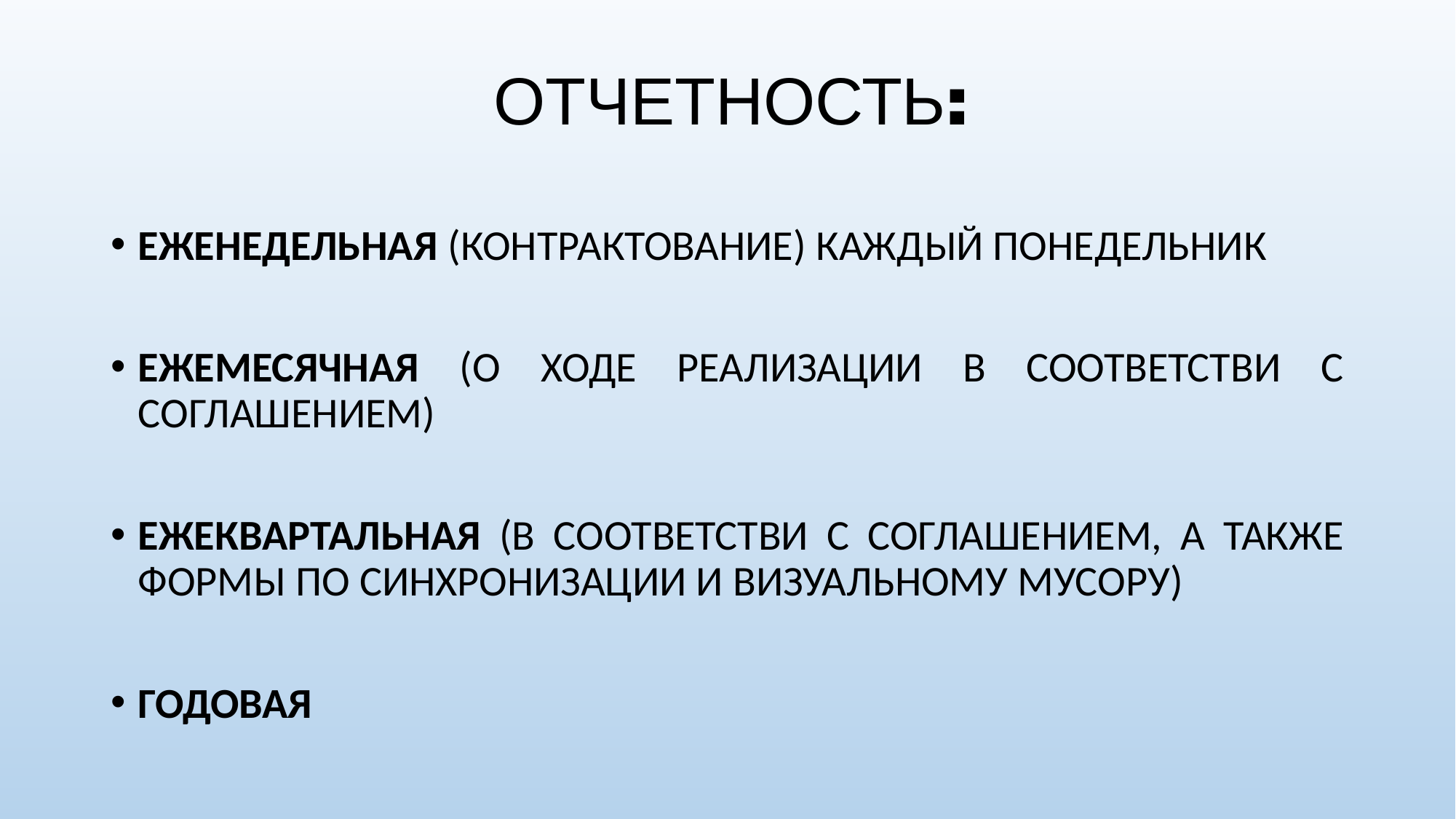

# ОТЧЕТНОСТЬ:
ЕЖЕНЕДЕЛЬНАЯ (КОНТРАКТОВАНИЕ) КАЖДЫЙ ПОНЕДЕЛЬНИК

ЕЖЕМЕСЯЧНАЯ (О ХОДЕ РЕАЛИЗАЦИИ В СООТВЕТСТВИ С СОГЛАШЕНИЕМ)

ЕЖЕКВАРТАЛЬНАЯ (В СООТВЕТСТВИ С СОГЛАШЕНИЕМ, А ТАКЖЕ ФОРМЫ ПО СИНХРОНИЗАЦИИ И ВИЗУАЛЬНОМУ МУСОРУ)

ГОДОВАЯ